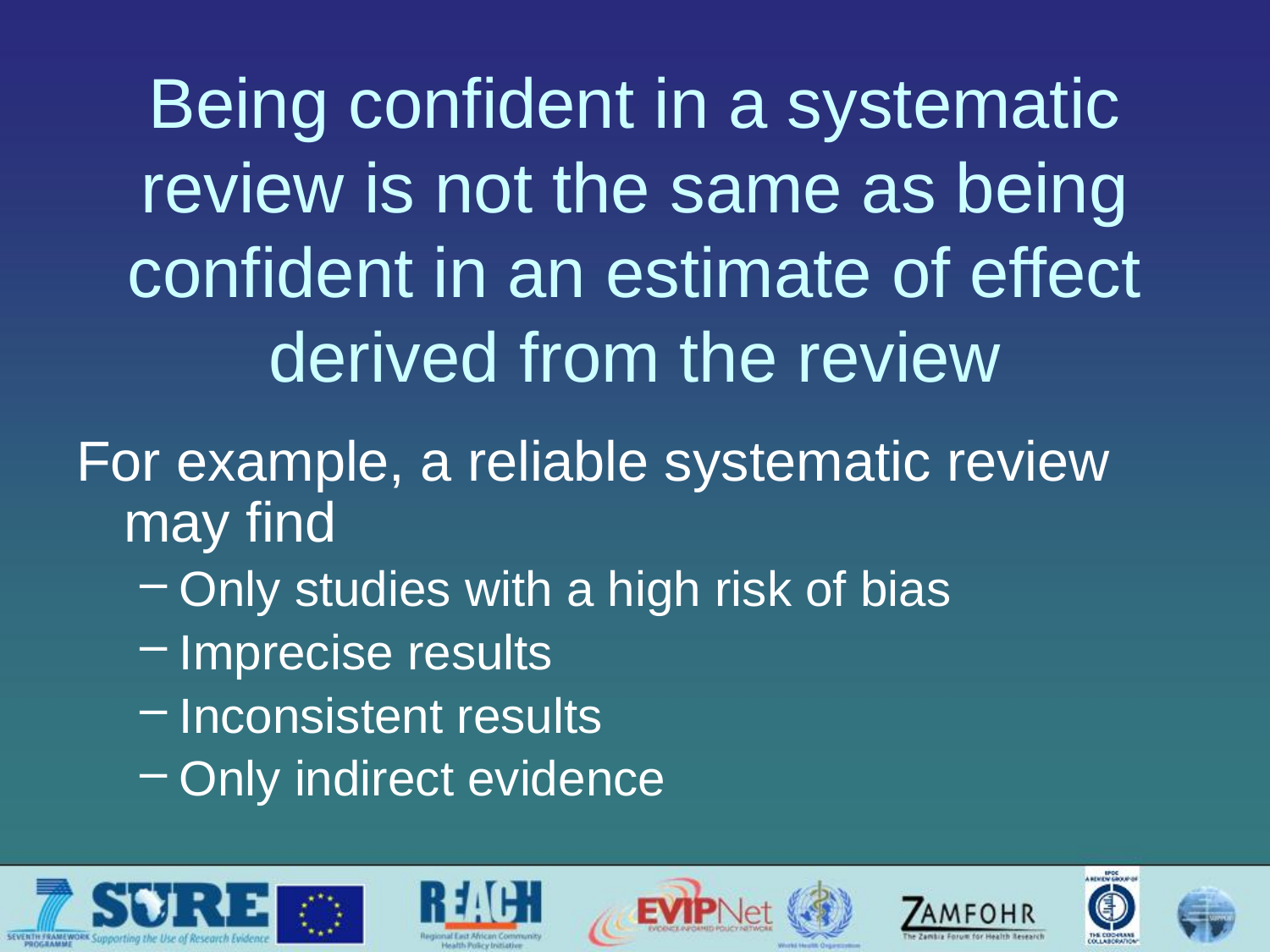

# Being confident in a systematic review is not the same as being confident in an estimate of effect derived from the review
For example, a reliable systematic review may find
Only studies with a high risk of bias
Imprecise results
Inconsistent results
Only indirect evidence